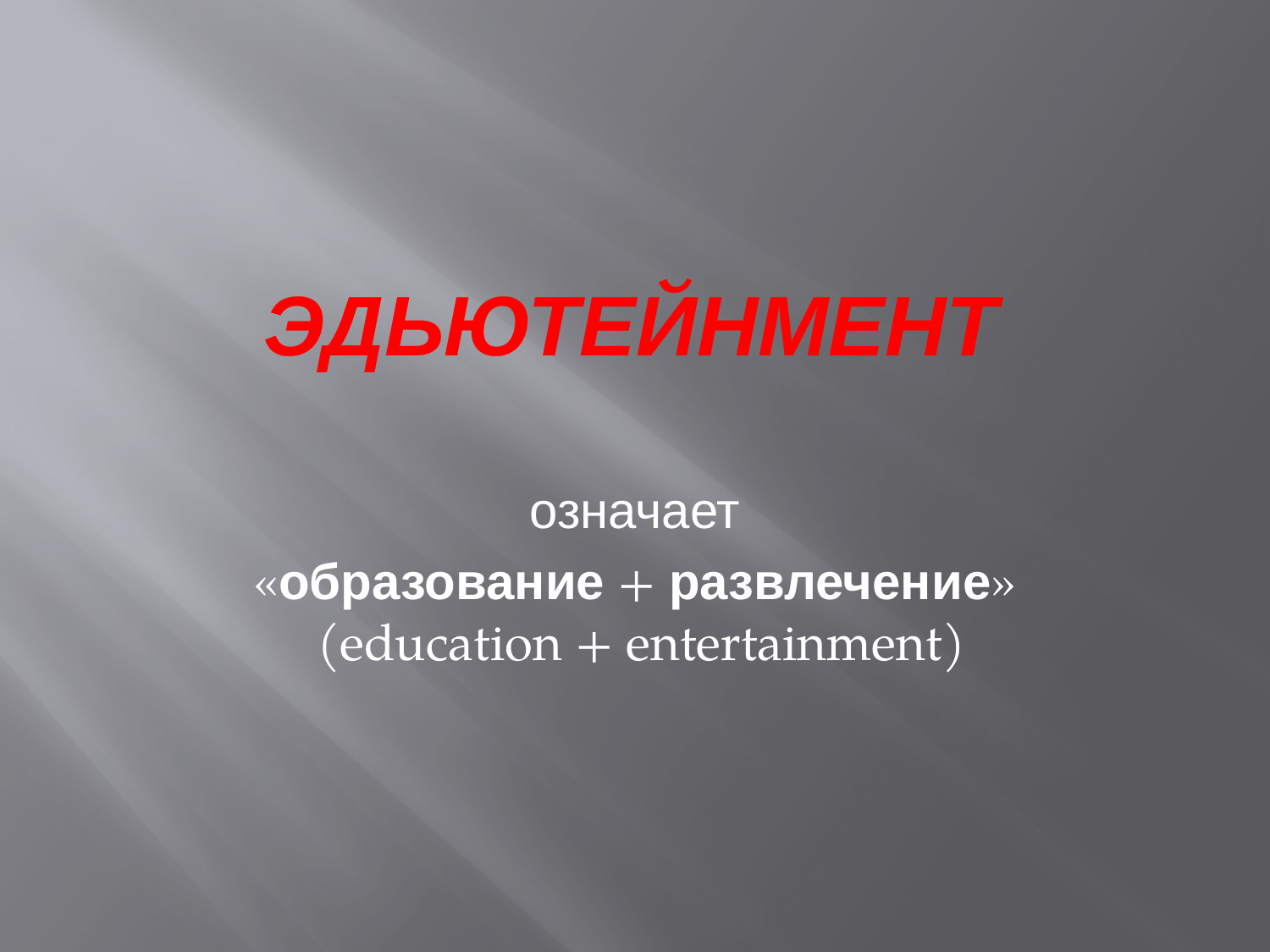

# Эдьютейнмент
означает
 «образование + развлечение»
 (education + entertainment)